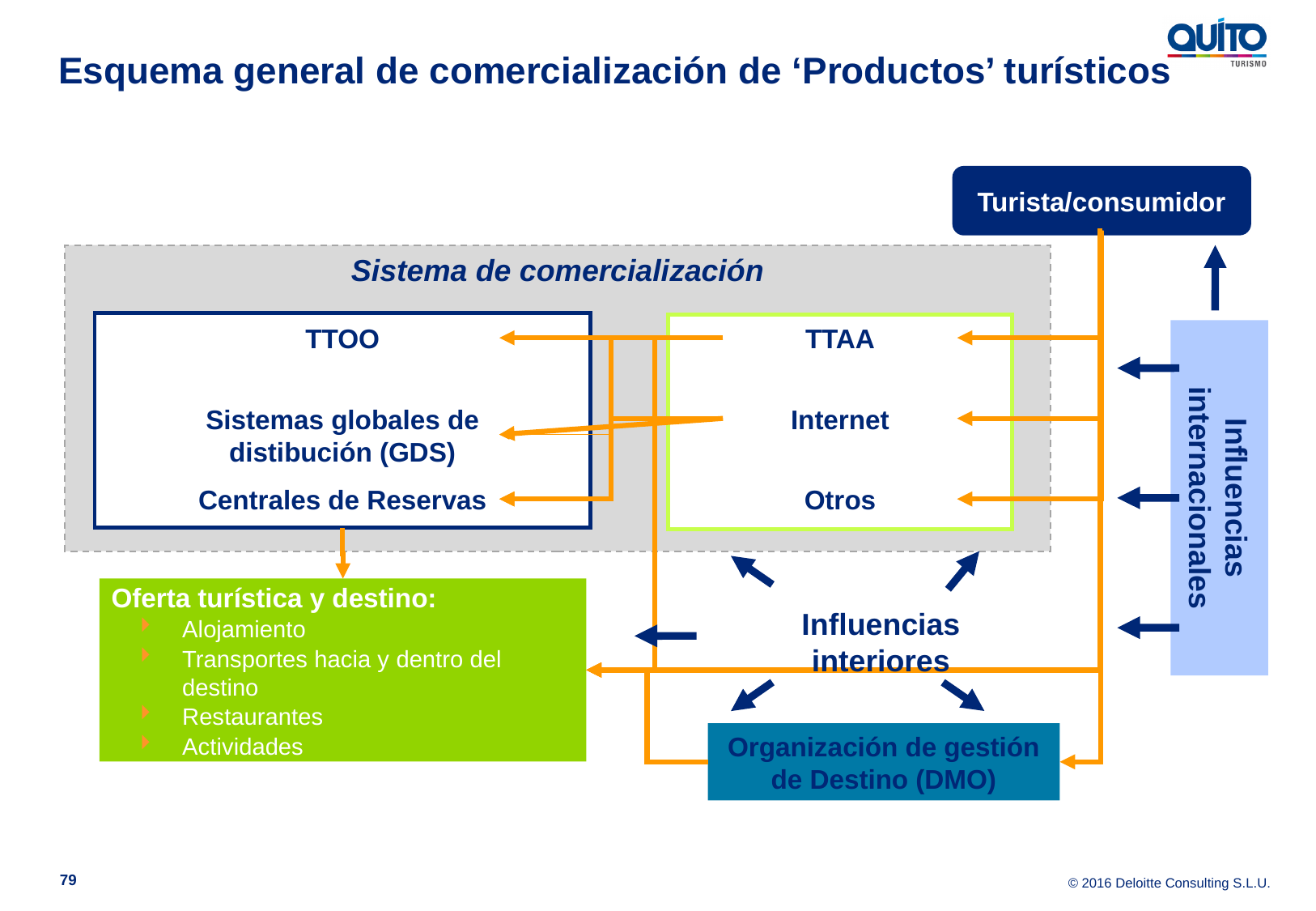

# Esquema general de comercialización de ‘Productos’ turísticos
Turista/consumidor

Sistema de comercialización

TTOO
TTAA
Influencias internacionales

Sistemas globales de distibución (GDS)
Internet
Centrales de Reservas
Otros

Oferta turística y destino:
Alojamiento
Transportes hacia y dentro del destino
Restaurantes
Actividades
Influencias interiores

Organización de gestión de Destino (DMO)
79